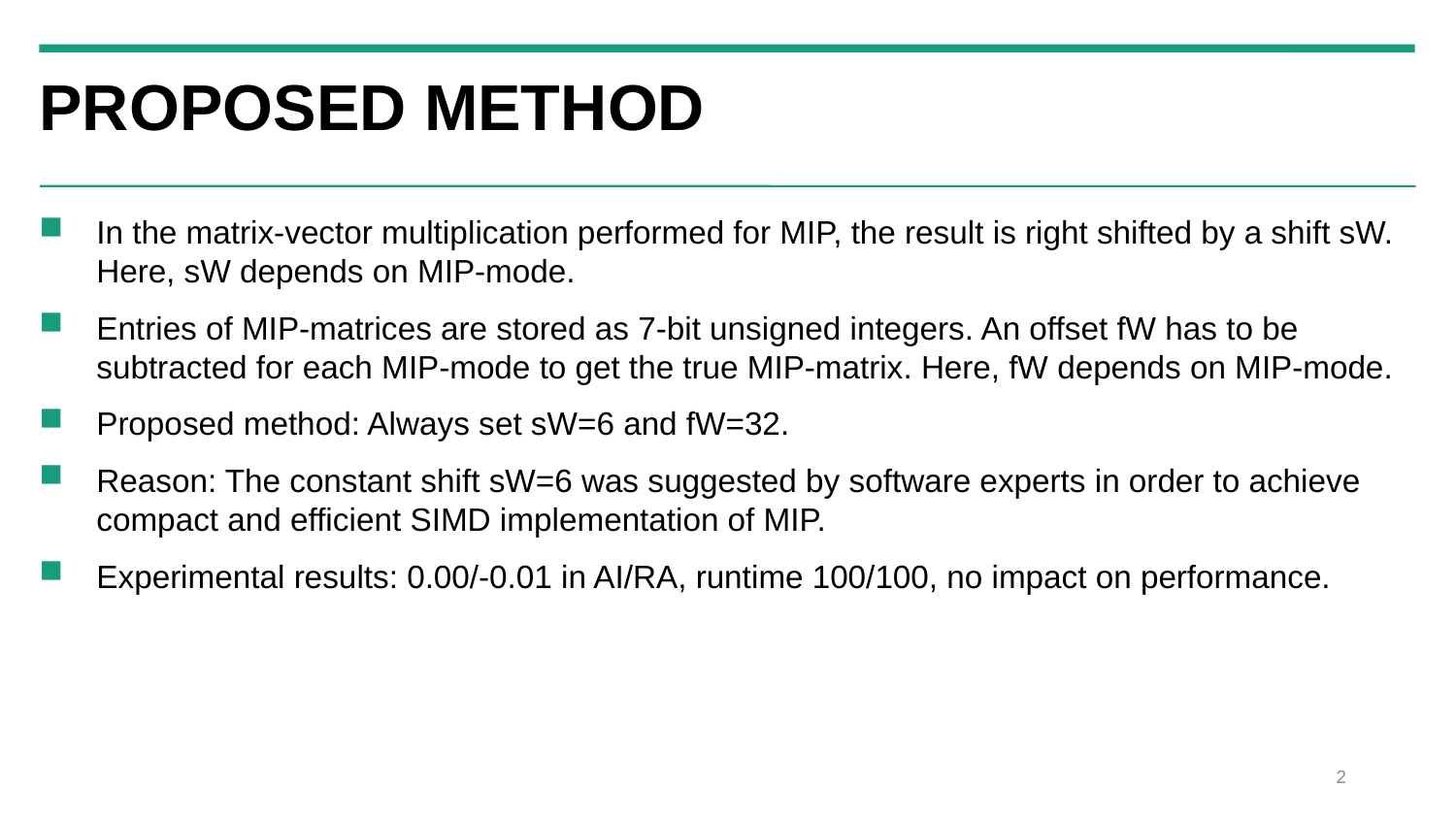

# Proposed METHOD
In the matrix-vector multiplication performed for MIP, the result is right shifted by a shift sW. Here, sW depends on MIP-mode.
Entries of MIP-matrices are stored as 7-bit unsigned integers. An offset fW has to be subtracted for each MIP-mode to get the true MIP-matrix. Here, fW depends on MIP-mode.
Proposed method: Always set sW=6 and fW=32.
Reason: The constant shift sW=6 was suggested by software experts in order to achieve compact and efficient SIMD implementation of MIP.
Experimental results: 0.00/-0.01 in AI/RA, runtime 100/100, no impact on performance.
2